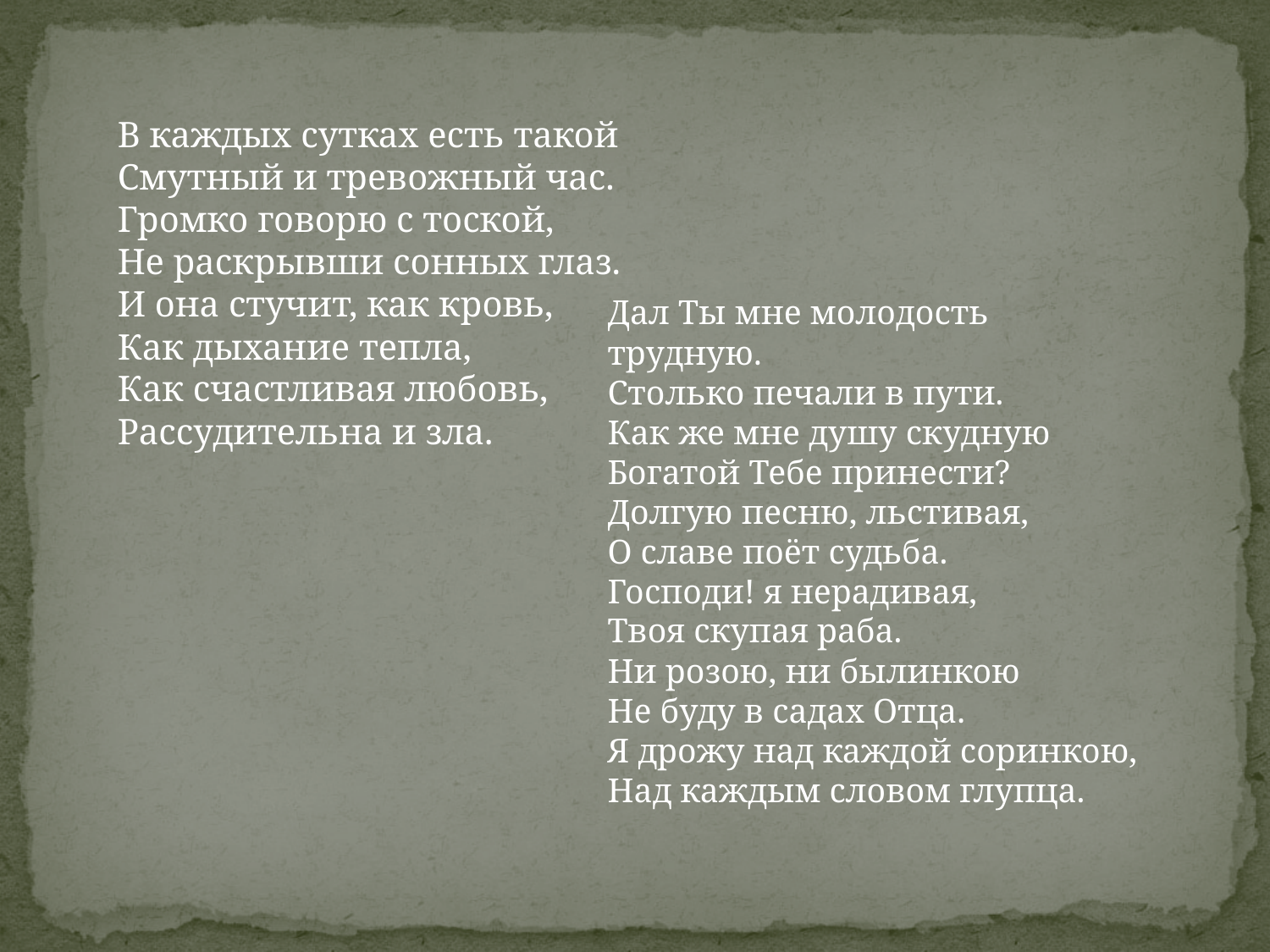

#
В каждых сутках есть такой
Смутный и тревожный час.
Громко говорю с тоской,
Не раскрывши сонных глаз.
И она стучит, как кровь,
Как дыхание тепла,
Как счастливая любовь,
Рассудительна и зла.

Дал Ты мне молодость трудную.
Столько печали в пути.
Как же мне душу скудную
Богатой Тебе принести?
Долгую песню, льстивая,
О славе поёт судьба.
Господи! я нерадивая,
Твоя скупая раба.
Ни розою, ни былинкою
Не буду в садах Отца.
Я дрожу над каждой соринкою,
Над каждым словом глупца.